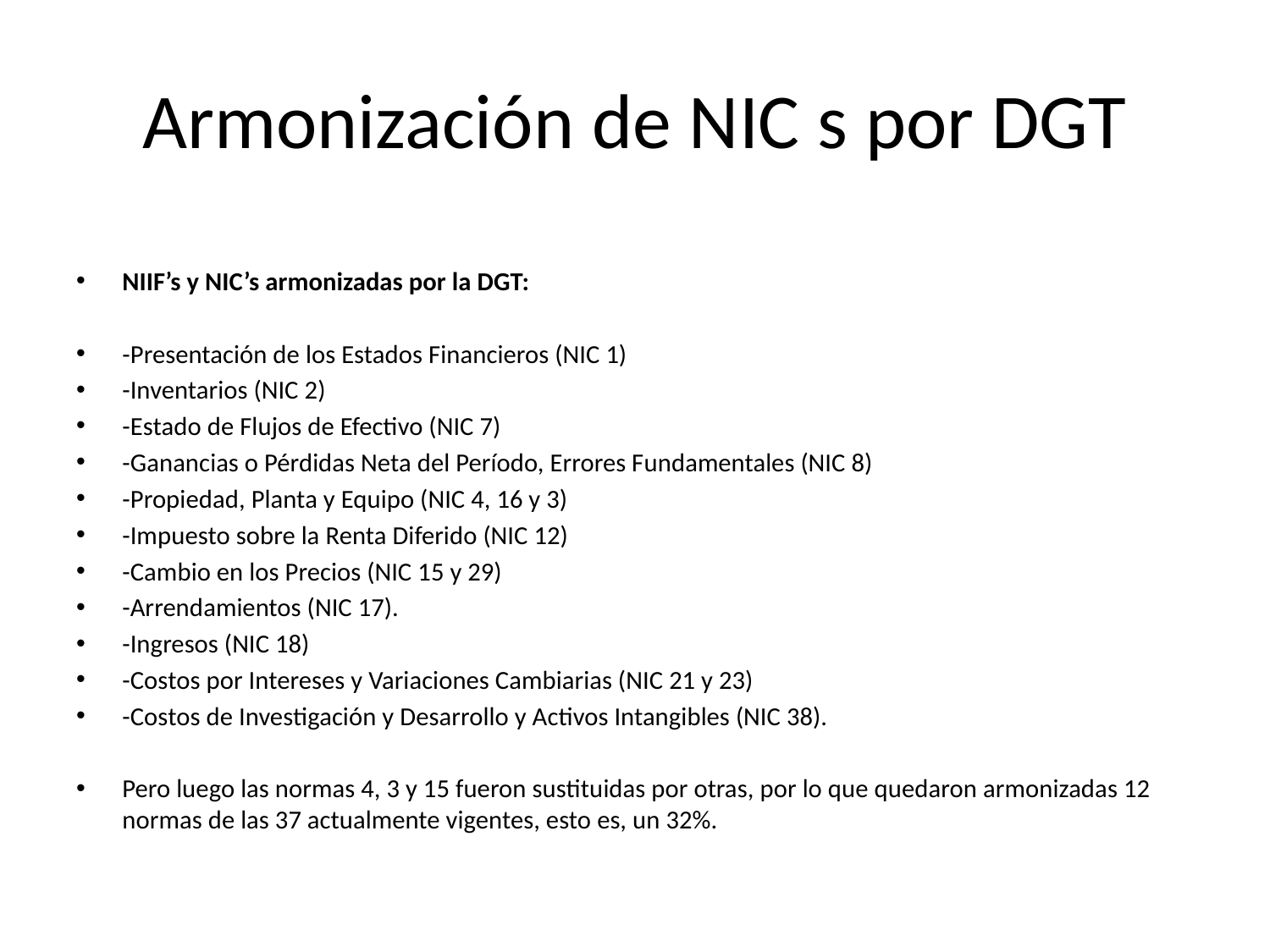

# Armonización de NIC s por DGT

NIIF’s y NIC’s armonizadas por la DGT:

-Presentación de los Estados Financieros (NIC 1)
-Inventarios (NIC 2)
-Estado de Flujos de Efectivo (NIC 7)
-Ganancias o Pérdidas Neta del Período, Errores Fundamentales (NIC 8)
-Propiedad, Planta y Equipo (NIC 4, 16 y 3)
-Impuesto sobre la Renta Diferido (NIC 12)
-Cambio en los Precios (NIC 15 y 29)
-Arrendamientos (NIC 17).
-Ingresos (NIC 18)
-Costos por Intereses y Variaciones Cambiarias (NIC 21 y 23)
-Costos de Investigación y Desarrollo y Activos Intangibles (NIC 38).

Pero luego las normas 4, 3 y 15 fueron sustituidas por otras, por lo que quedaron armonizadas 12 normas de las 37 actualmente vigentes, esto es, un 32%.